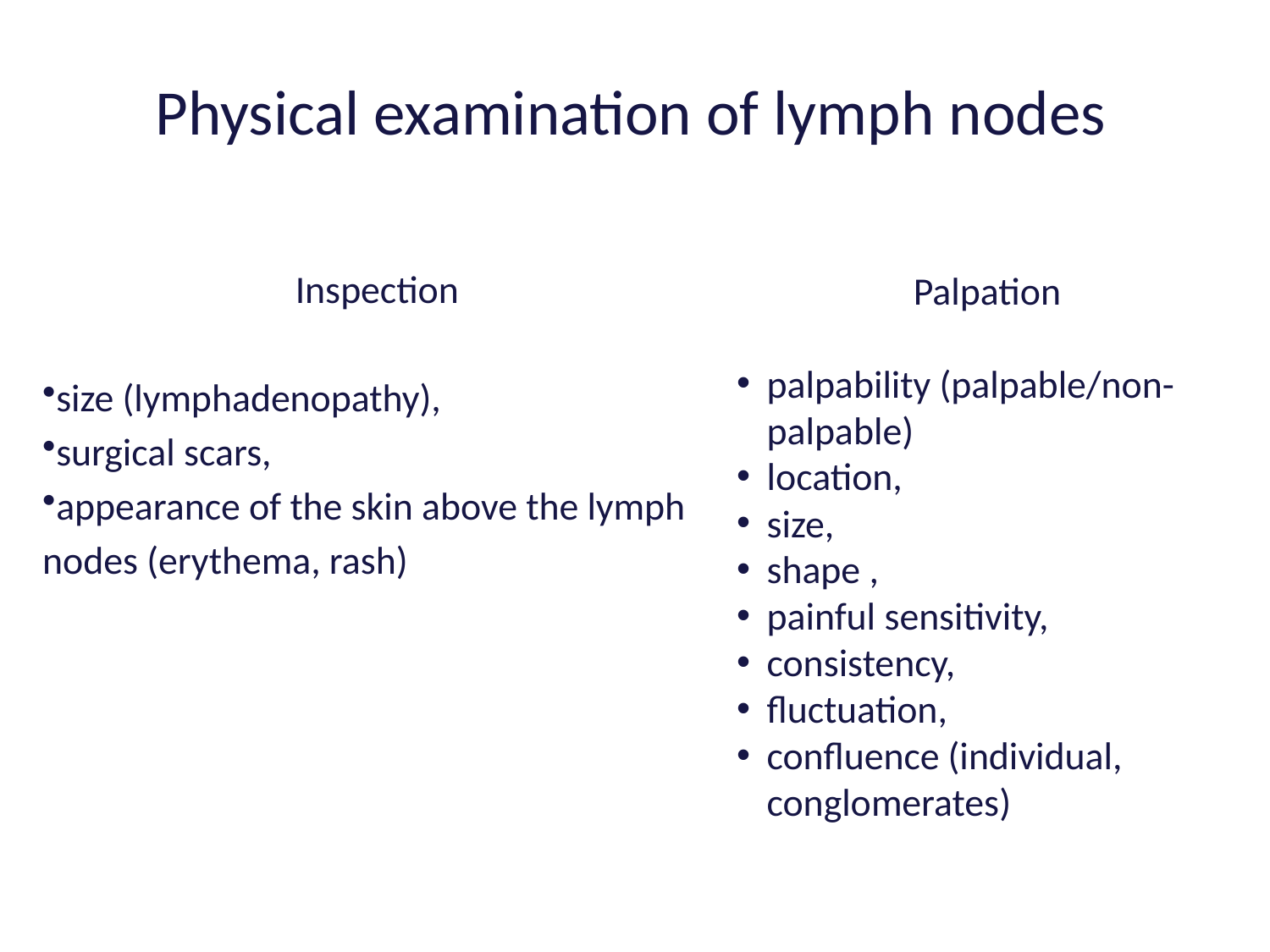

# Physical examination of lymph nodes

Inspection

size (lymphadenopathy),
surgical scars,
appearance of the skin above the lymph
nodes (erythema, rash)

Palpation

palpability (palpable/non-palpable)
location,
size,
shape ,
painful sensitivity,
consistency,
fluctuation,
confluence (individual, conglomerates)